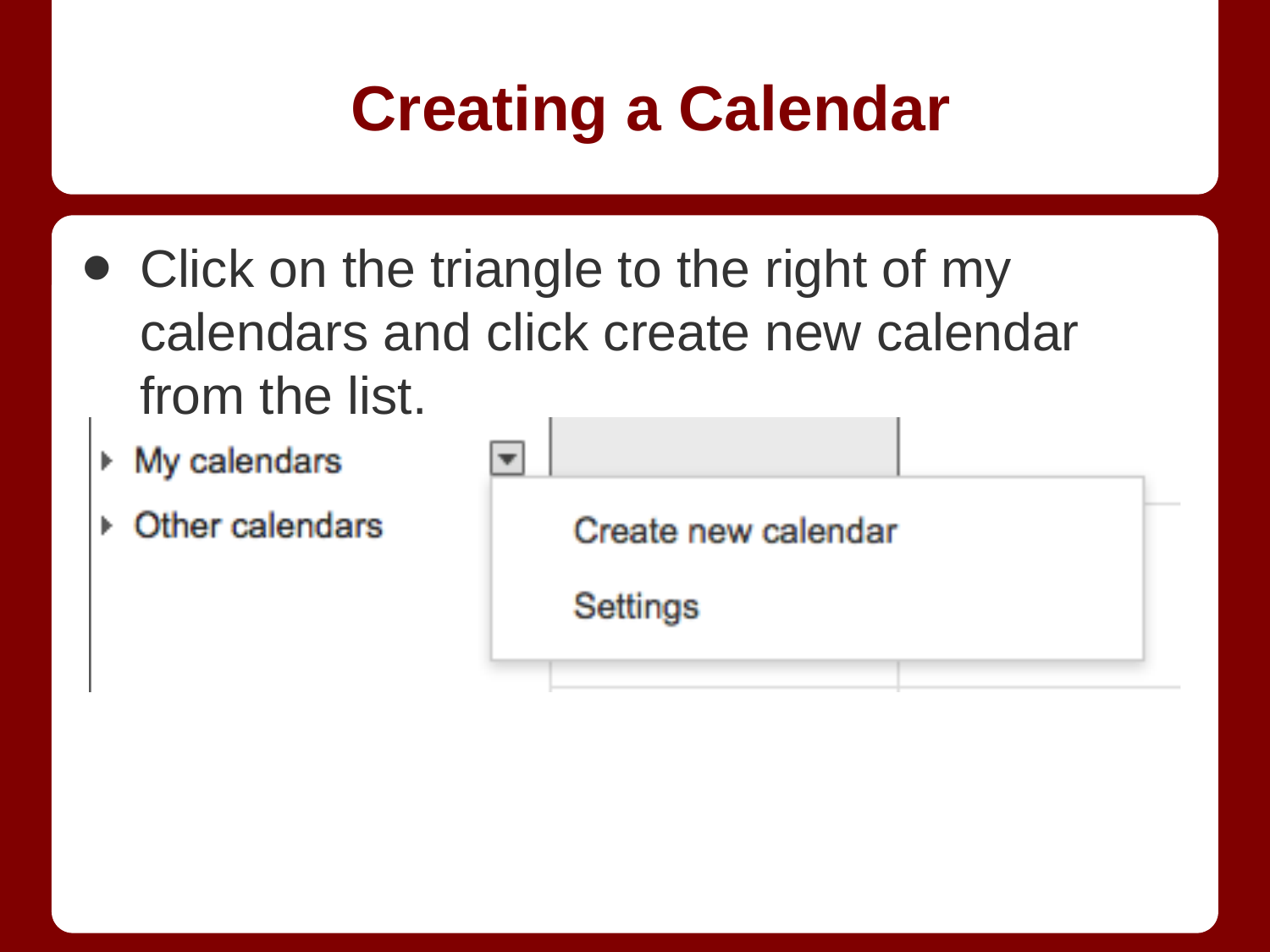

# Creating a Calendar
Click on the triangle to the right of my calendars and click create new calendar from the list.